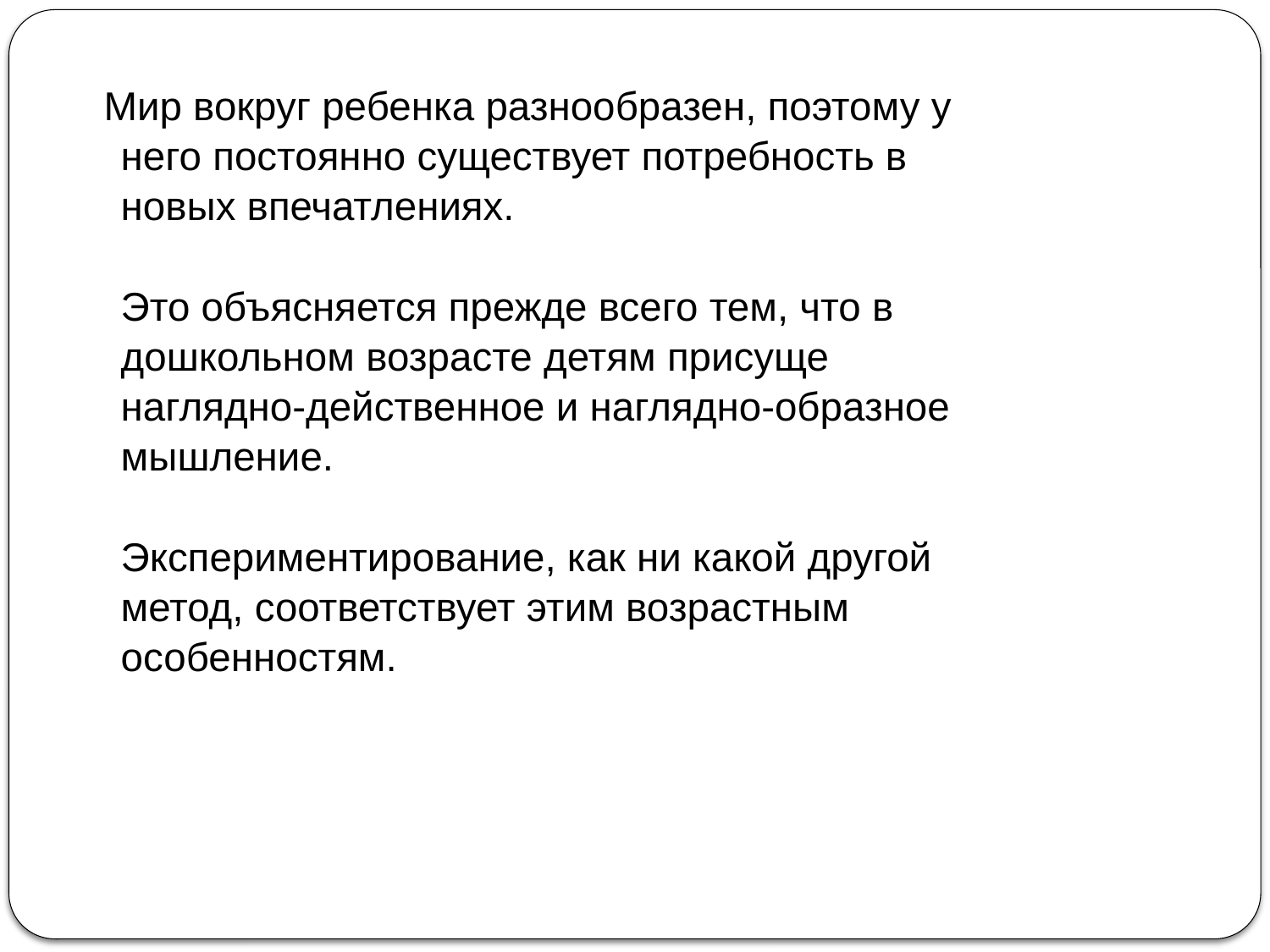

#
    Мир вокруг ребенка разнообразен, поэтому у
    него постоянно существует потребность в
    новых впечатлениях.

    Это объясняется прежде всего тем, что в
    дошкольном возрасте детям присуще
    наглядно-действенное и наглядно-образное
    мышление.

    Экспериментирование, как ни какой другой
    метод, соответствует этим возрастным
    особенностям.